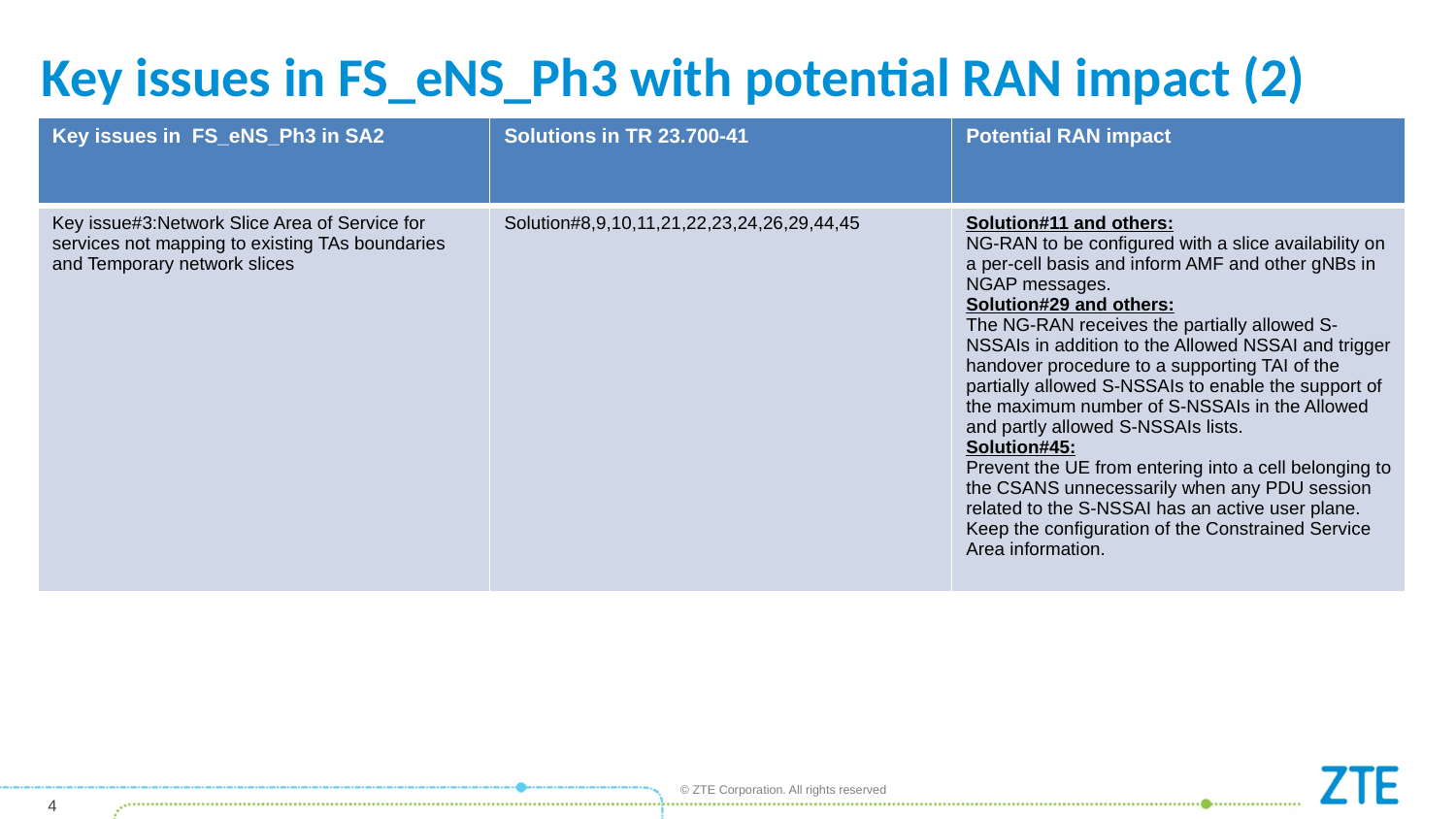

# Key issues in FS_eNS_Ph3 with potential RAN impact (2)

| Key issues in FS\_eNS\_Ph3 in SA2 | Solutions in TR 23.700-41 | Potential RAN impact |
| --- | --- | --- |
| Key issue#3:Network Slice Area of Service for services not mapping to existing TAs boundaries and Temporary network slices | Solution#8,9,10,11,21,22,23,24,26,29,44,45 | Solution#11 and others: NG-RAN to be configured with a slice availability on a per-cell basis and inform AMF and other gNBs in NGAP messages. Solution#29 and others: The NG-RAN receives the partially allowed S-NSSAIs in addition to the Allowed NSSAI and trigger handover procedure to a supporting TAI of the partially allowed S-NSSAIs to enable the support of the maximum number of S-NSSAIs in the Allowed and partly allowed S-NSSAIs lists. Solution#45: Prevent the UE from entering into a cell belonging to the CSANS unnecessarily when any PDU session related to the S-NSSAI has an active user plane. Keep the configuration of the Constrained Service Area information. |